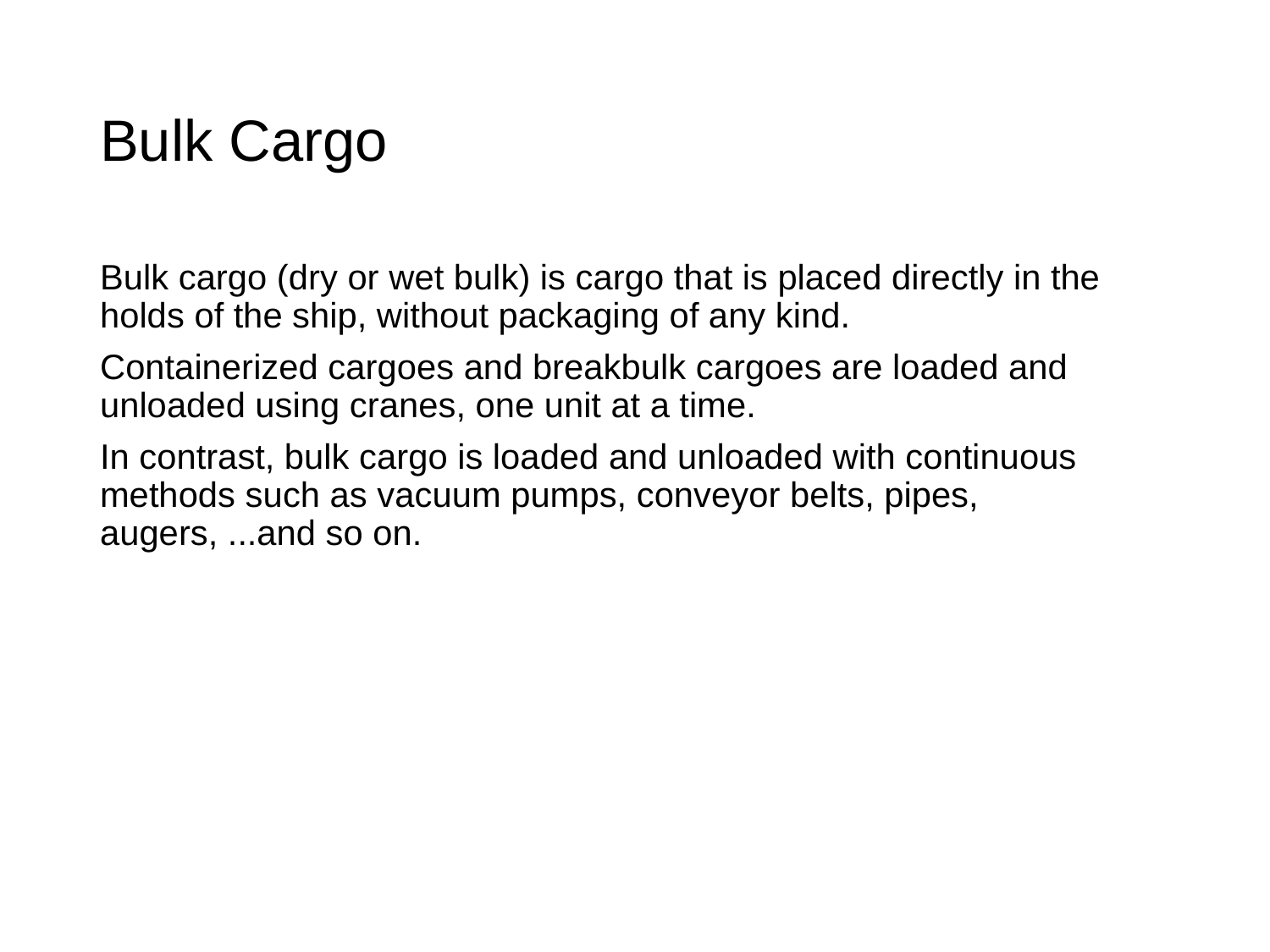

# Bulk Cargo
Bulk cargo (dry or wet bulk) is cargo that is placed directly in the holds of the ship, without packaging of any kind.
Containerized cargoes and breakbulk cargoes are loaded and unloaded using cranes, one unit at a time.
In contrast, bulk cargo is loaded and unloaded with continuous methods such as vacuum pumps, conveyor belts, pipes, augers, ...and so on.